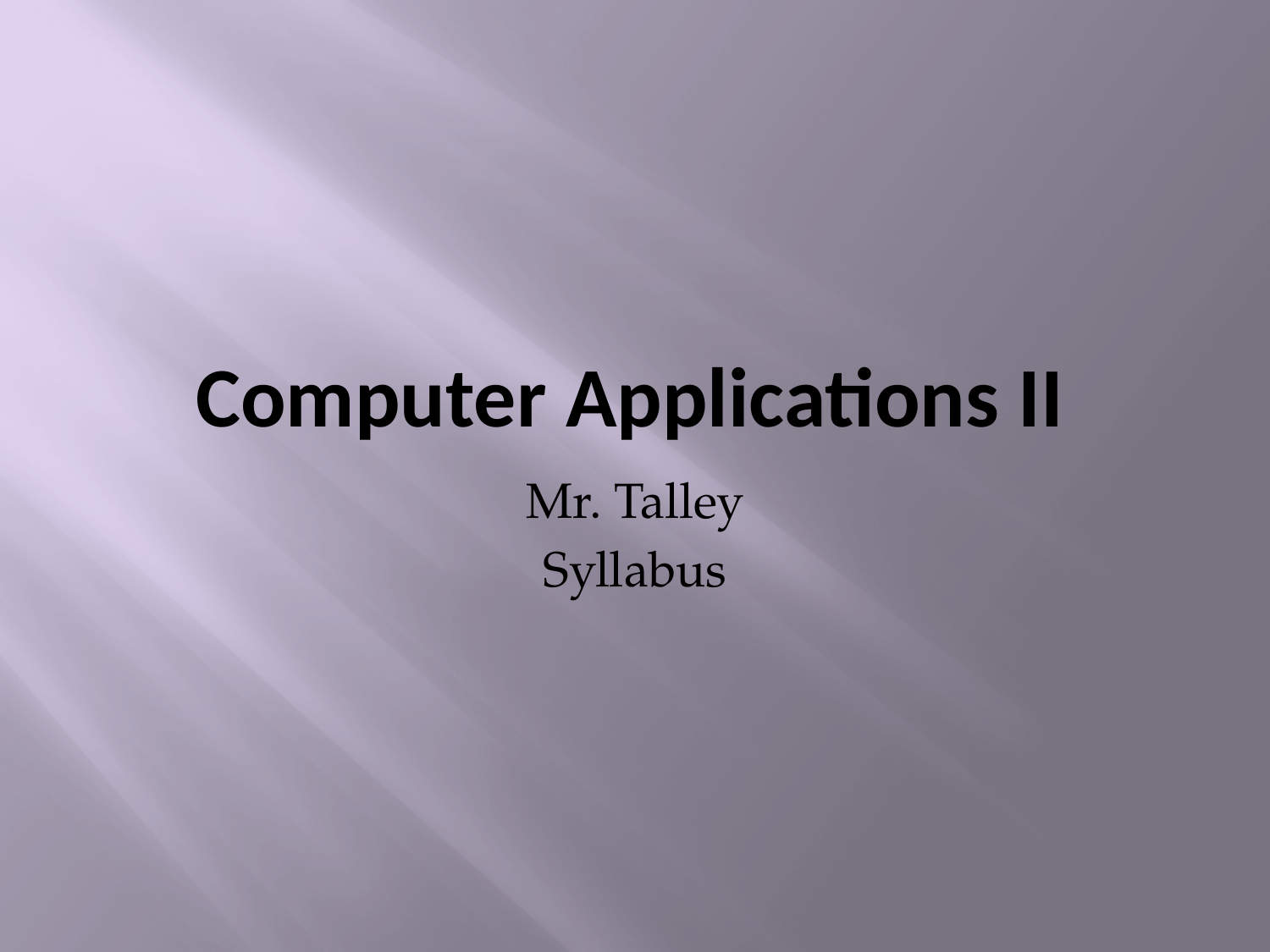

# Computer Applications II
Mr. Talley
Syllabus